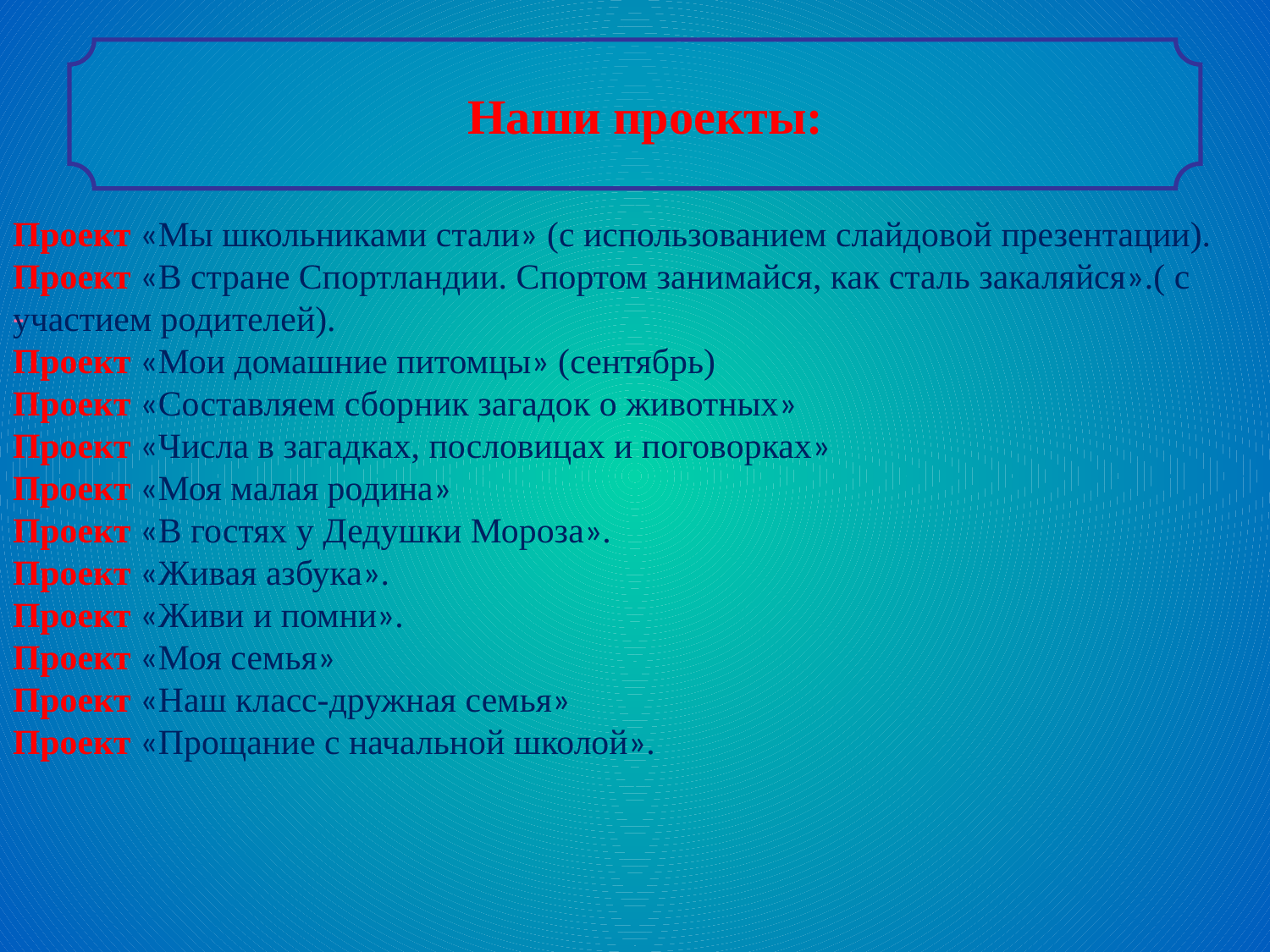

Наши проекты:

Проект «Мы школьниками стали» (с использованием слайдовой презентации).
Проект «В стране Спортландии. Спортом занимайся, как сталь закаляйся».( с участием родителей).
Проект «Мои домашние питомцы» (сентябрь)
Проект «Составляем сборник загадок о животных»
Проект «Числа в загадках, пословицах и поговорках»
Проект «Моя малая родина»
Проект «В гостях у Дедушки Мороза».
Проект «Живая азбука».
Проект «Живи и помни».
Проект «Моя семья»
Проект «Наш класс-дружная семья»
Проект «Прощание с начальной школой».
-

#